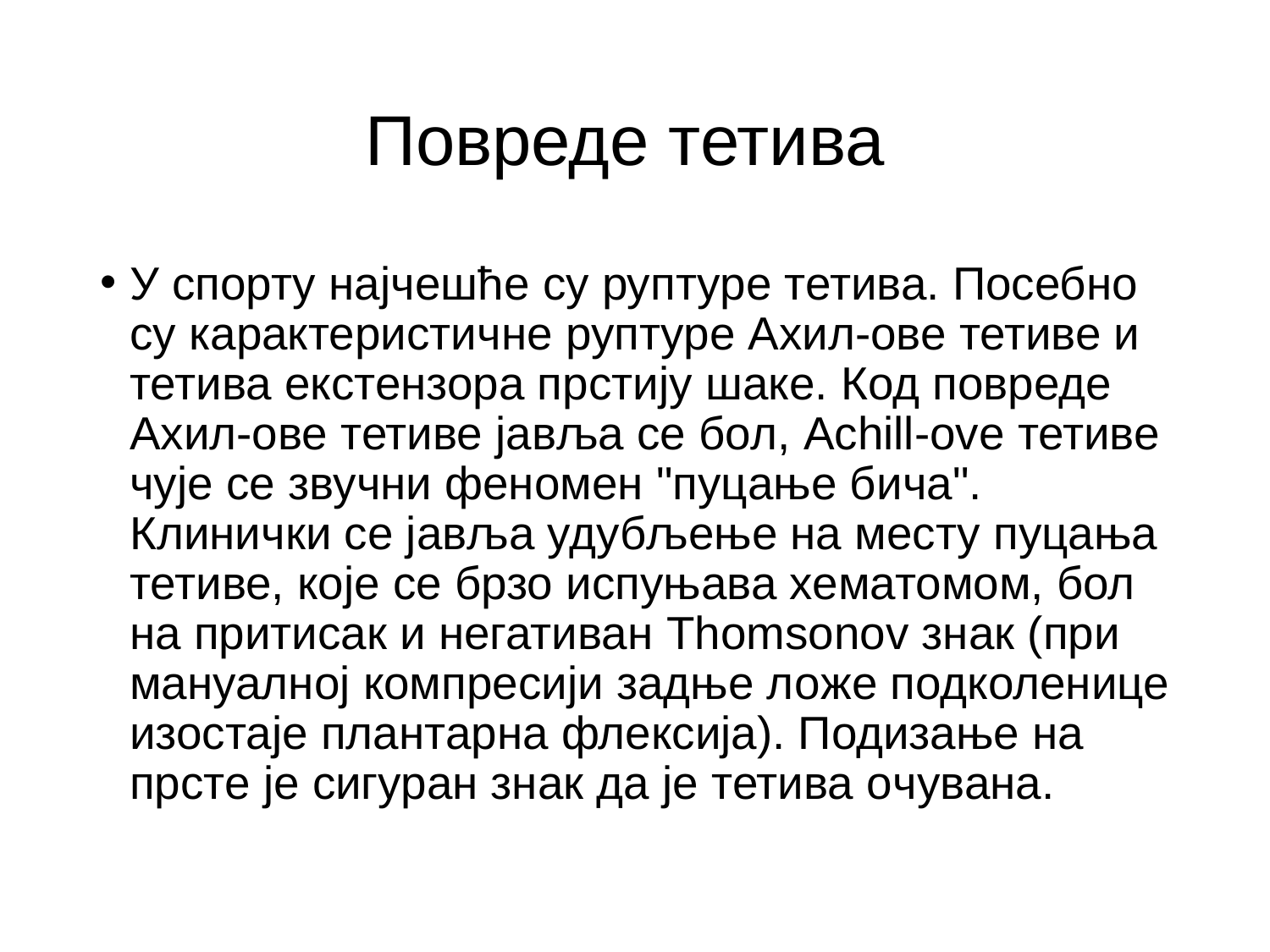

# Повреде тетива
У спорту најчешће су руптуре тетива. Посебно су карактеристичне руптуре Ахил-ове тетиве и тетива екстензора прстију шаке. Код повреде Ахил-ове тетиве јавља се бол, Achill-ove тетиве чује се звучни феномен "пуцање бича". Клинички се јавља удубљење на месту пуцања тетиве, које се брзо испуњава хематомом, бол на притисак и негативан Thomsonov знак (при мануалној компресији задње ложе подколенице изостаје плантарна флексија). Подизање на прсте је сигуран знак да је тетива очувана.